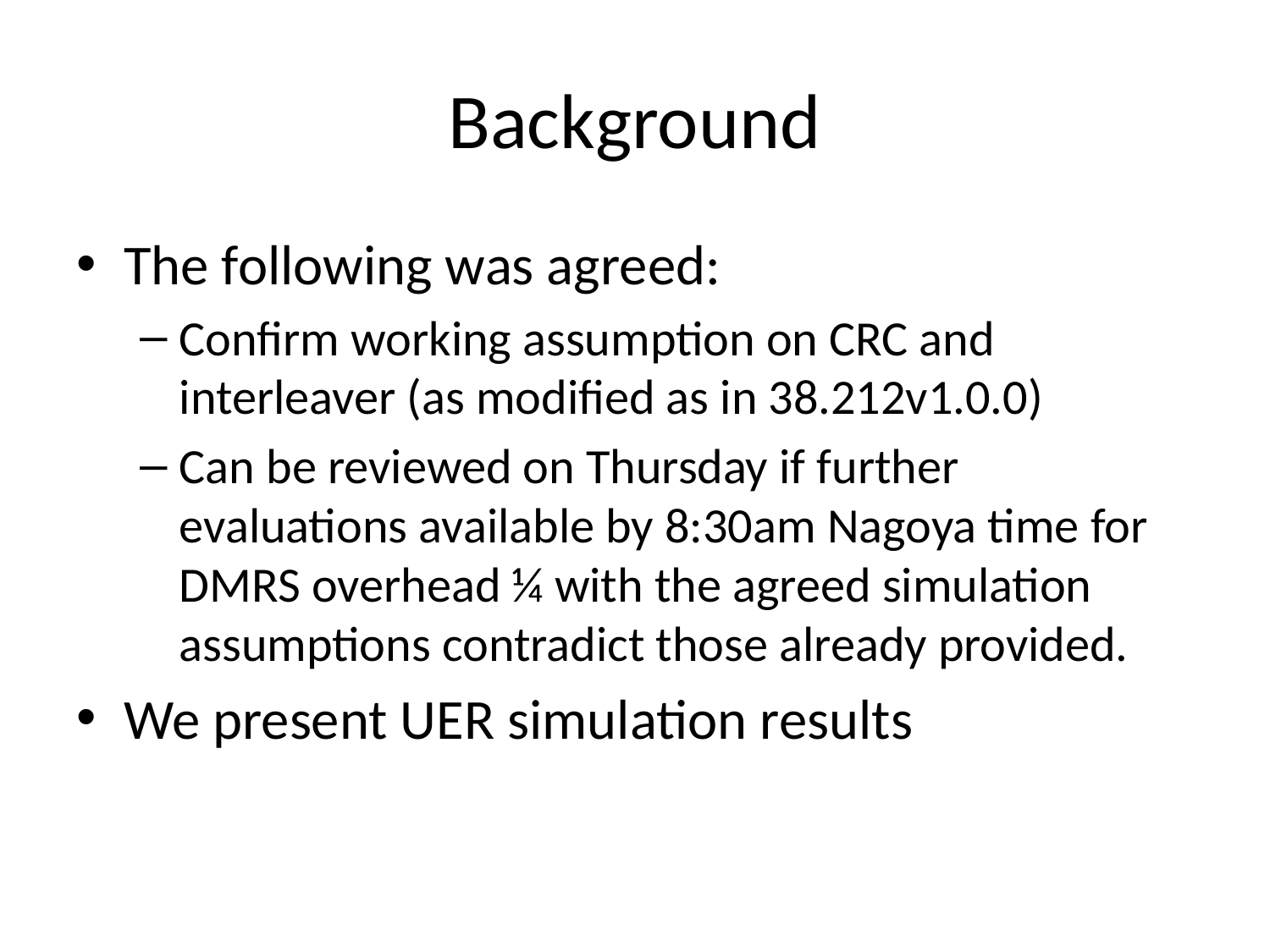

# Background
The following was agreed:
Confirm working assumption on CRC and interleaver (as modified as in 38.212v1.0.0)
Can be reviewed on Thursday if further evaluations available by 8:30am Nagoya time for DMRS overhead ¼ with the agreed simulation assumptions contradict those already provided.
We present UER simulation results